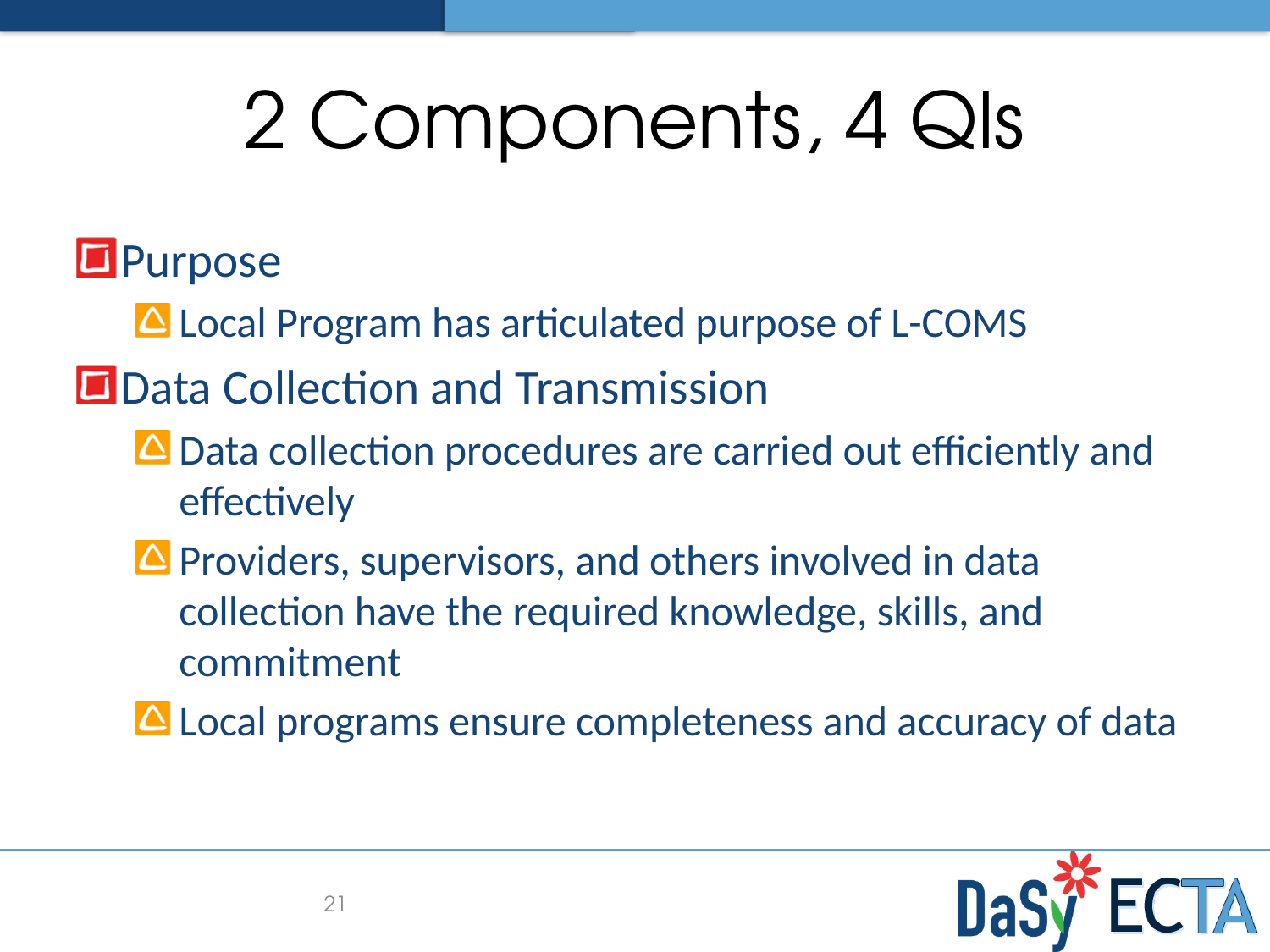

# 2 Components, 4 QIs
Purpose
Local Program has articulated purpose of L-COMS
Data Collection and Transmission
Data collection procedures are carried out efficiently and effectively
Providers, supervisors, and others involved in data collection have the required knowledge, skills, and commitment
Local programs ensure completeness and accuracy of data

21